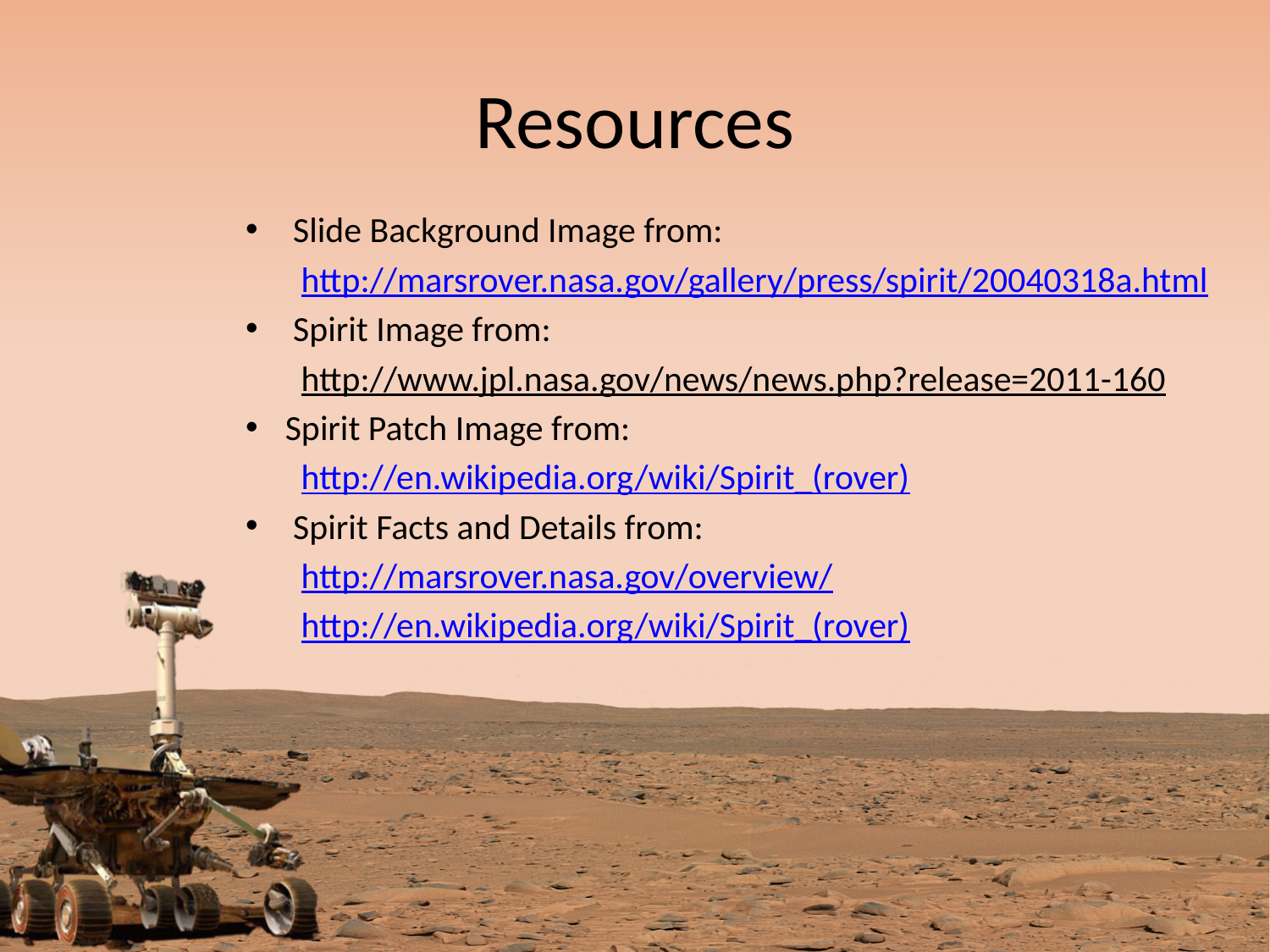

# Resources
Slide Background Image from:
http://marsrover.nasa.gov/gallery/press/spirit/20040318a.html
Spirit Image from:
http://www.jpl.nasa.gov/news/news.php?release=2011-160
Spirit Patch Image from:
http://en.wikipedia.org/wiki/Spirit_(rover)
Spirit Facts and Details from:
http://marsrover.nasa.gov/overview/
http://en.wikipedia.org/wiki/Spirit_(rover)